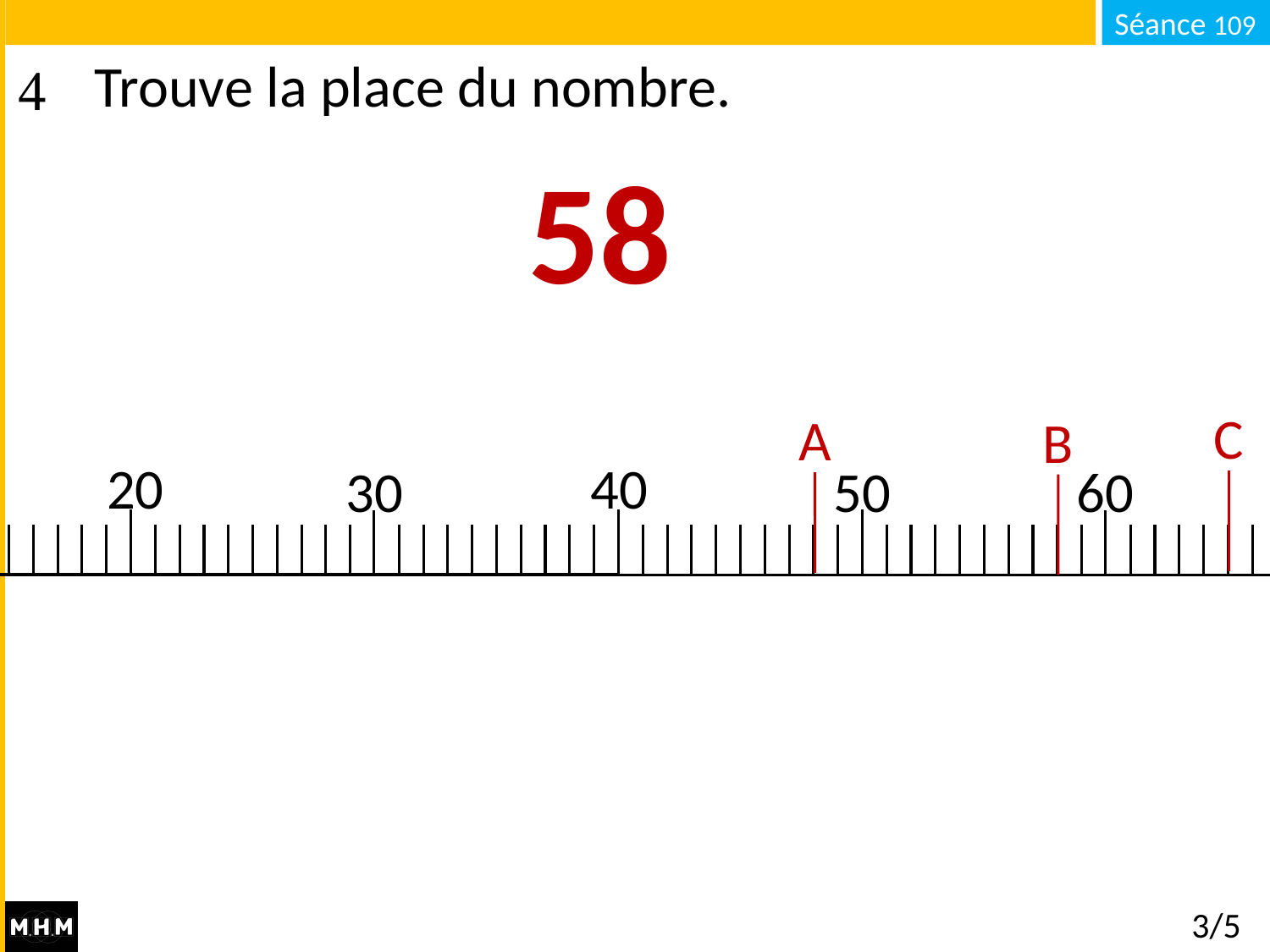

# Trouve la place du nombre.
58
C
A
B
20
40
50
60
30
3/5